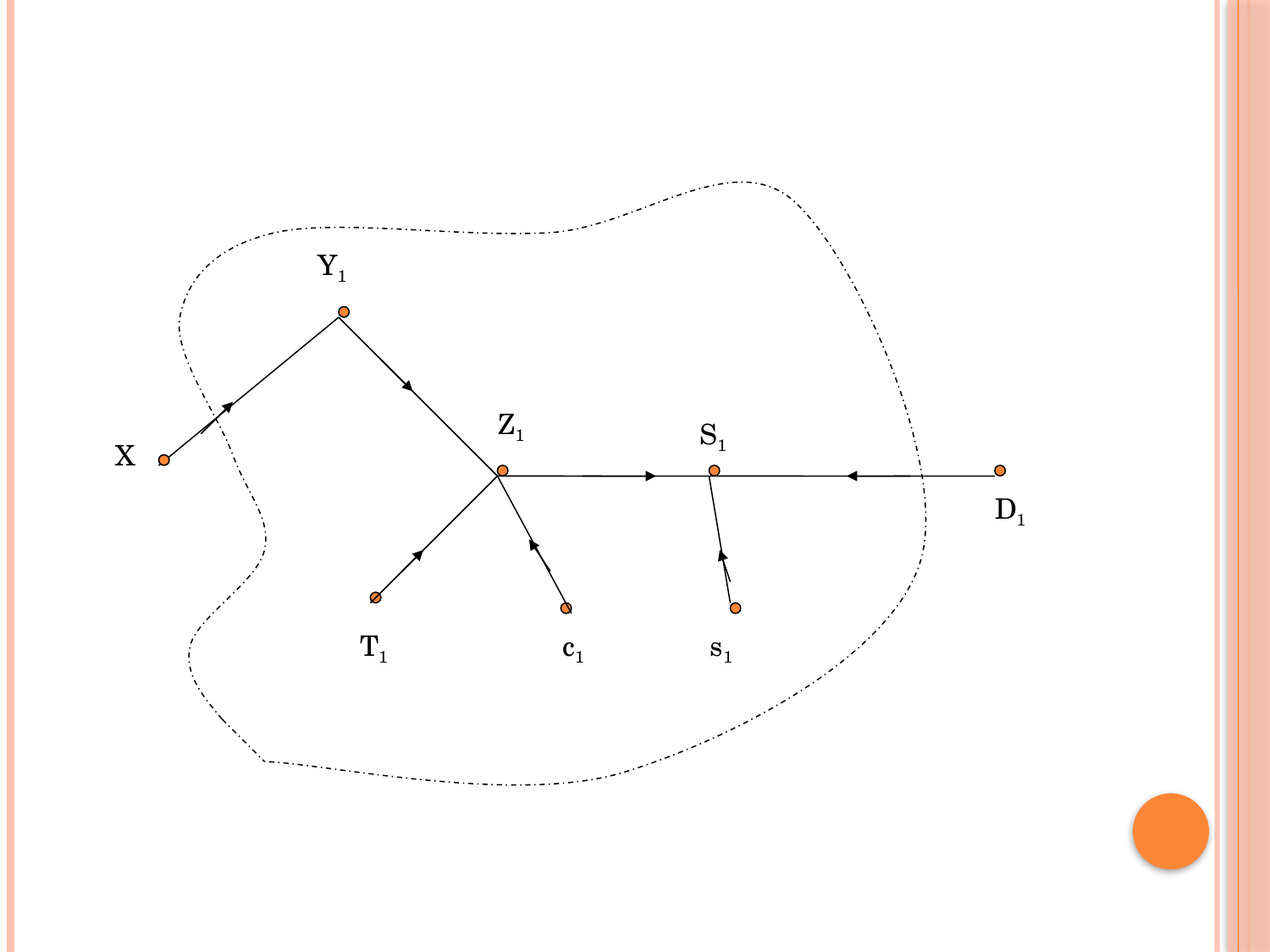

Y1

Z1

S1
X

D1

T1
c1
s1